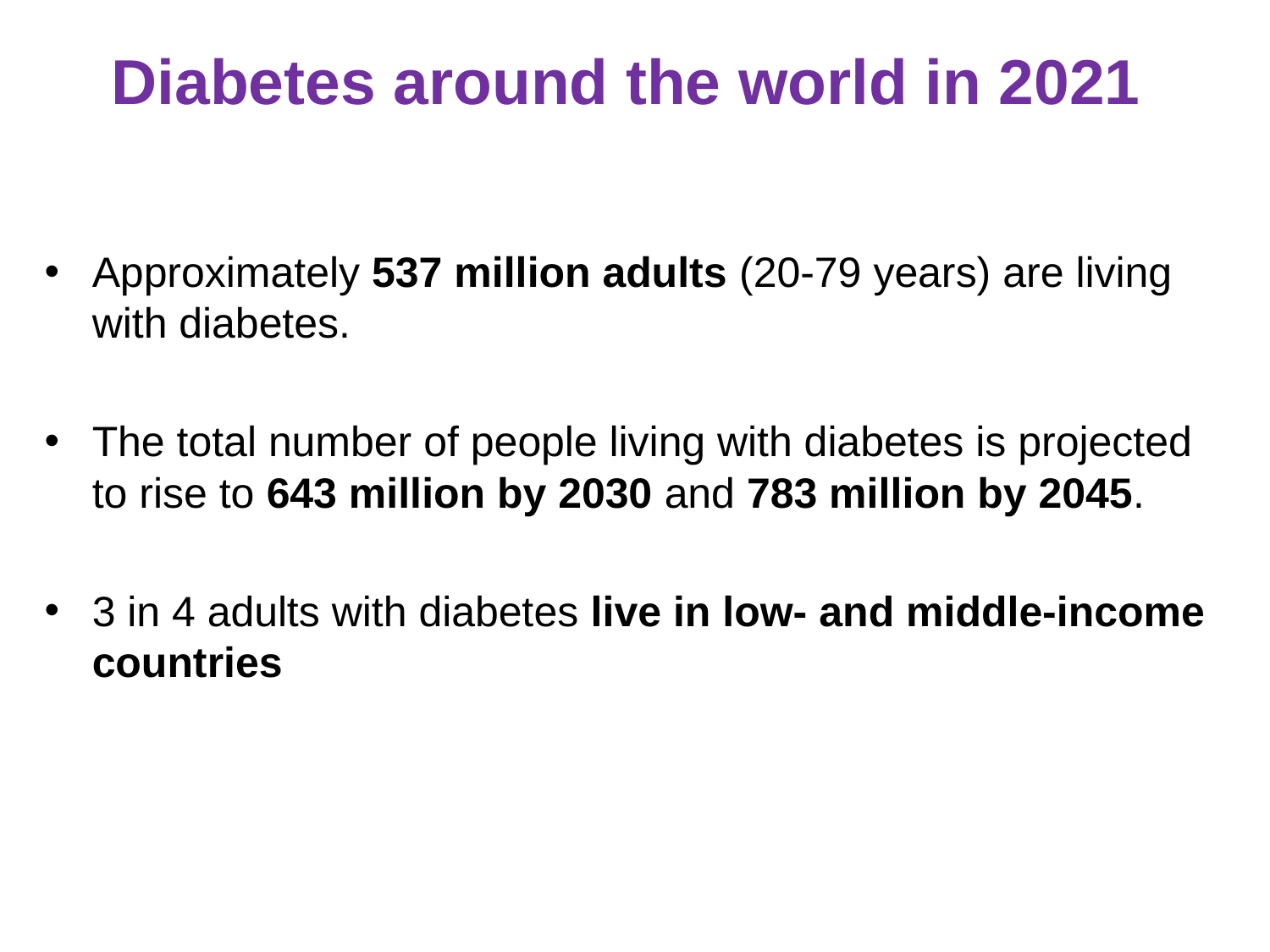

# Diabetes around the world in 2021

Approximately 537 million adults (20-79 years) are living with diabetes.

The total number of people living with diabetes is projected to rise to 643 million by 2030 and 783 million by 2045.

3 in 4 adults with diabetes live in low- and middle-income countries